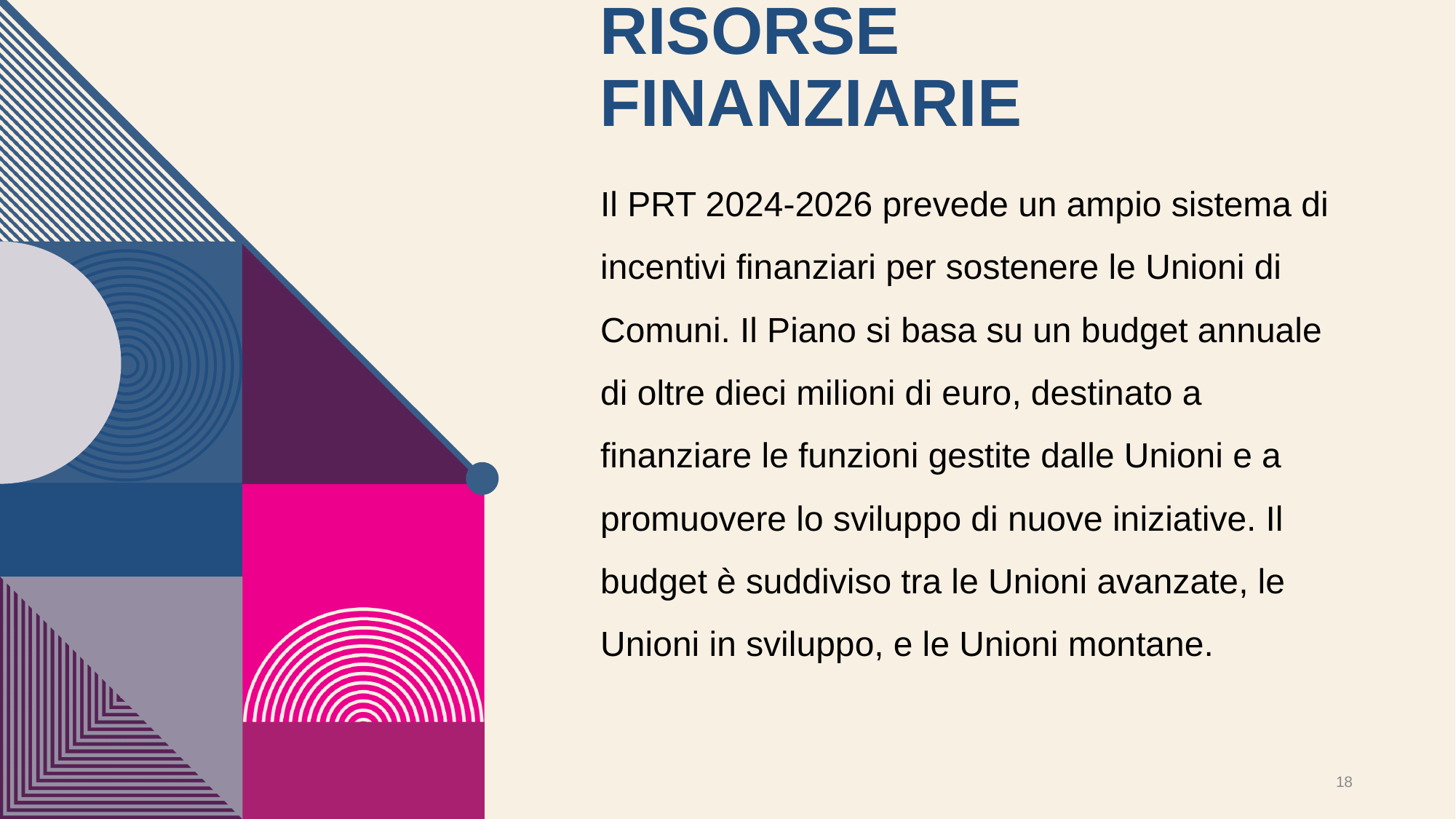

# Risorse finanziarie
Il PRT 2024-2026 prevede un ampio sistema di incentivi finanziari per sostenere le Unioni di Comuni. Il Piano si basa su un budget annuale di oltre dieci milioni di euro, destinato a finanziare le funzioni gestite dalle Unioni e a promuovere lo sviluppo di nuove iniziative. Il budget è suddiviso tra le Unioni avanzate, le Unioni in sviluppo, e le Unioni montane.
18